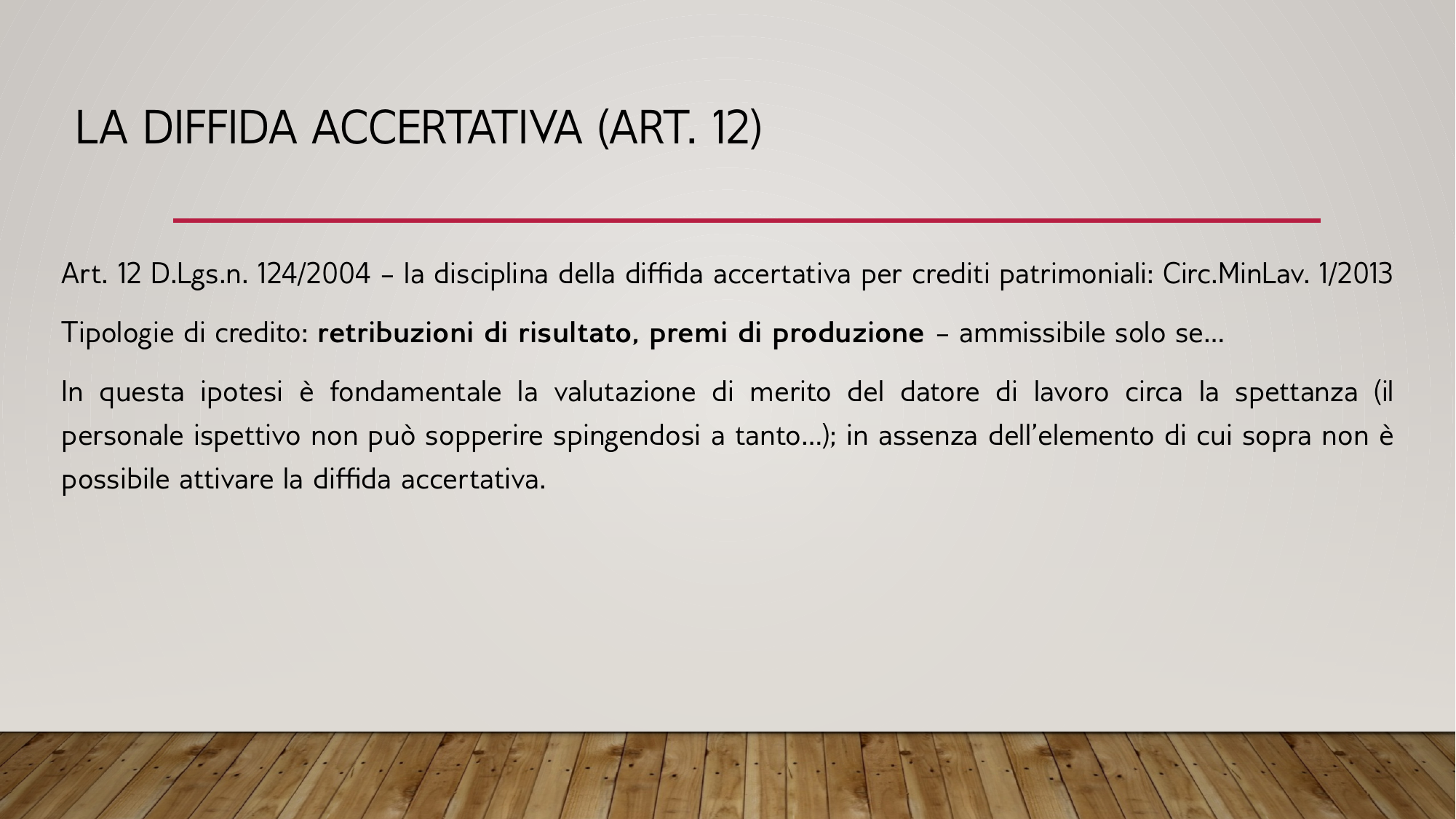

# La diffida accertativa (art. 12)
Art. 12 D.Lgs.n. 124/2004 – la disciplina della diffida accertativa per crediti patrimoniali: Circ.MinLav. 1/2013
Tipologie di credito: retribuzioni di risultato, premi di produzione – ammissibile solo se…
In questa ipotesi è fondamentale la valutazione di merito del datore di lavoro circa la spettanza (il personale ispettivo non può sopperire spingendosi a tanto…); in assenza dell’elemento di cui sopra non è possibile attivare la diffida accertativa.